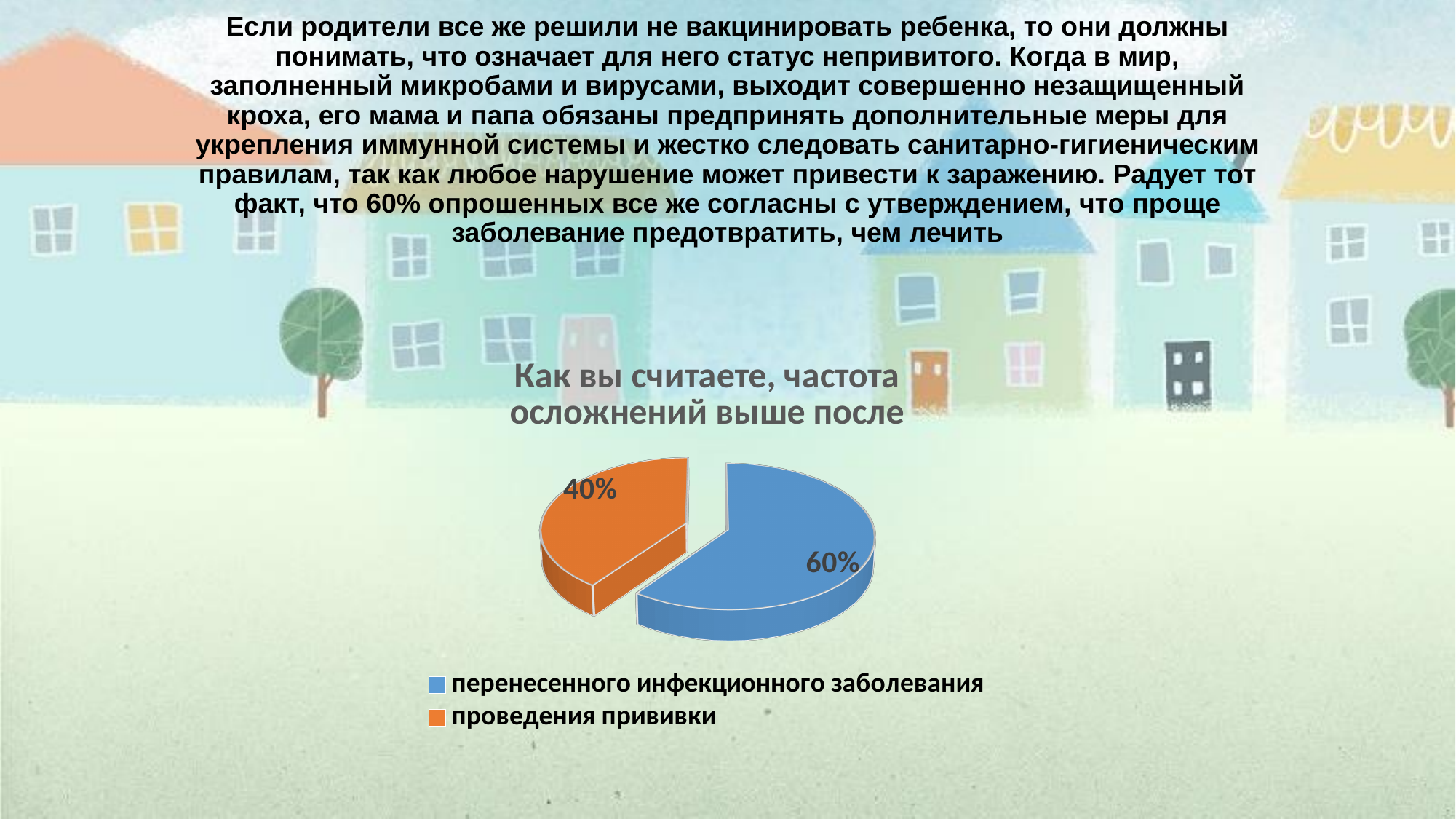

# Если родители все же решили не вакцинировать ребенка, то они должны понимать, что означает для него статус непривитого. Когда в мир, заполненный микробами и вирусами, выходит совершенно незащищенный кроха, его мама и папа обязаны предпринять дополнительные меры для укрепления иммунной системы и жестко следовать санитарно-гигиеническим правилам, так как любое нарушение может привести к заражению. Радует тот факт, что 60% опрошенных все же согласны с утверждением, что проще заболевание предотвратить, чем лечить

[unsupported chart]